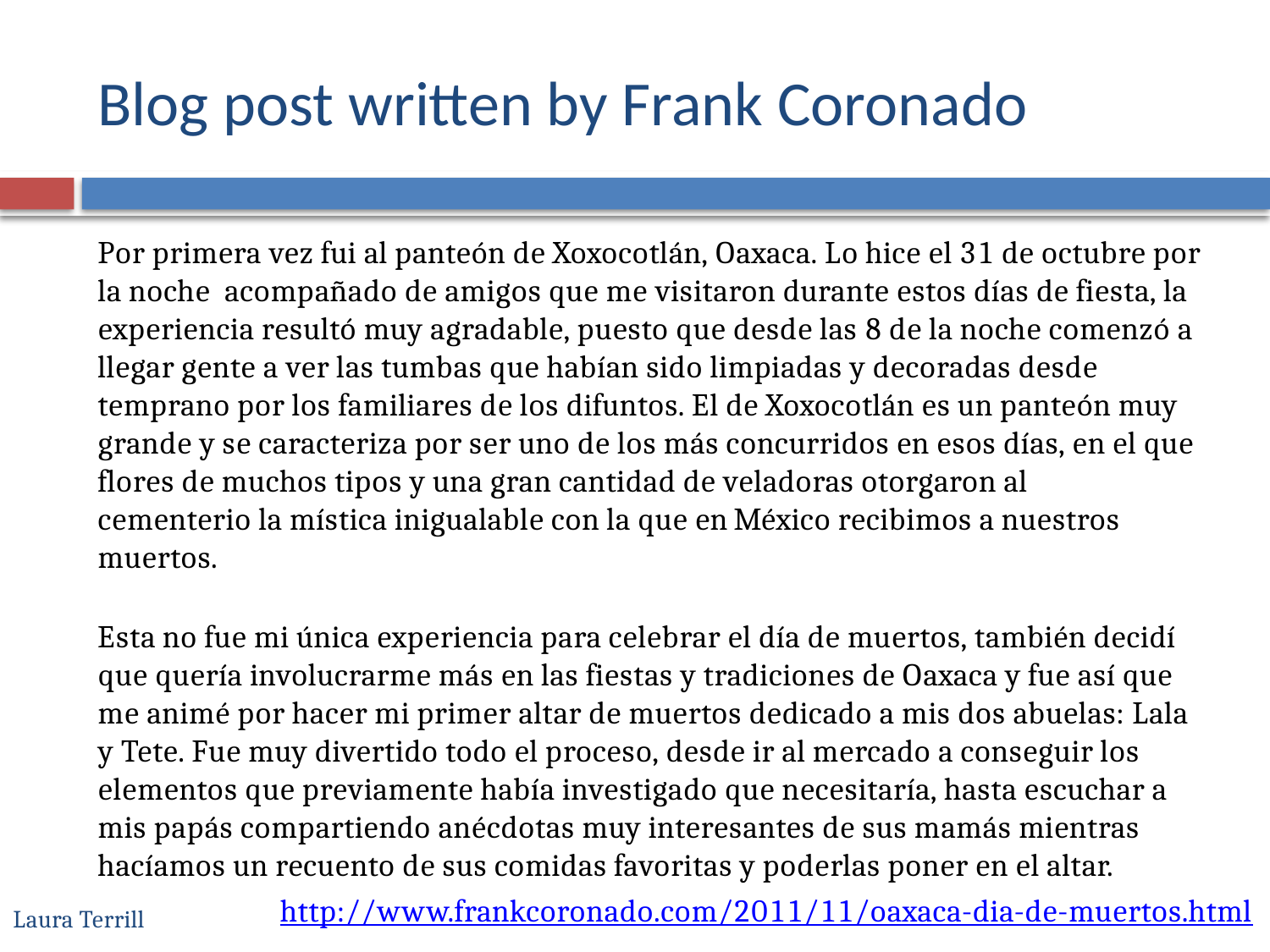

# Blog post written by Frank Coronado
Por primera vez fui al panteón de Xoxocotlán, Oaxaca. Lo hice el 31 de octubre por la noche  acompañado de amigos que me visitaron durante estos días de fiesta, la experiencia resultó muy agradable, puesto que desde las 8 de la noche comenzó a llegar gente a ver las tumbas que habían sido limpiadas y decoradas desde temprano por los familiares de los difuntos. El de Xoxocotlán es un panteón muy grande y se caracteriza por ser uno de los más concurridos en esos días, en el que flores de muchos tipos y una gran cantidad de veladoras otorgaron al cementerio la mística inigualable con la que en México recibimos a nuestros muertos.

Esta no fue mi única experiencia para celebrar el día de muertos, también decidí que quería involucrarme más en las fiestas y tradiciones de Oaxaca y fue así que me animé por hacer mi primer altar de muertos dedicado a mis dos abuelas: Lala y Tete. Fue muy divertido todo el proceso, desde ir al mercado a conseguir los elementos que previamente había investigado que necesitaría, hasta escuchar a mis papás compartiendo anécdotas muy interesantes de sus mamás mientras hacíamos un recuento de sus comidas favoritas y poderlas poner en el altar.
http://www.frankcoronado.com/2011/11/oaxaca-dia-de-muertos.html

Laura Terrill